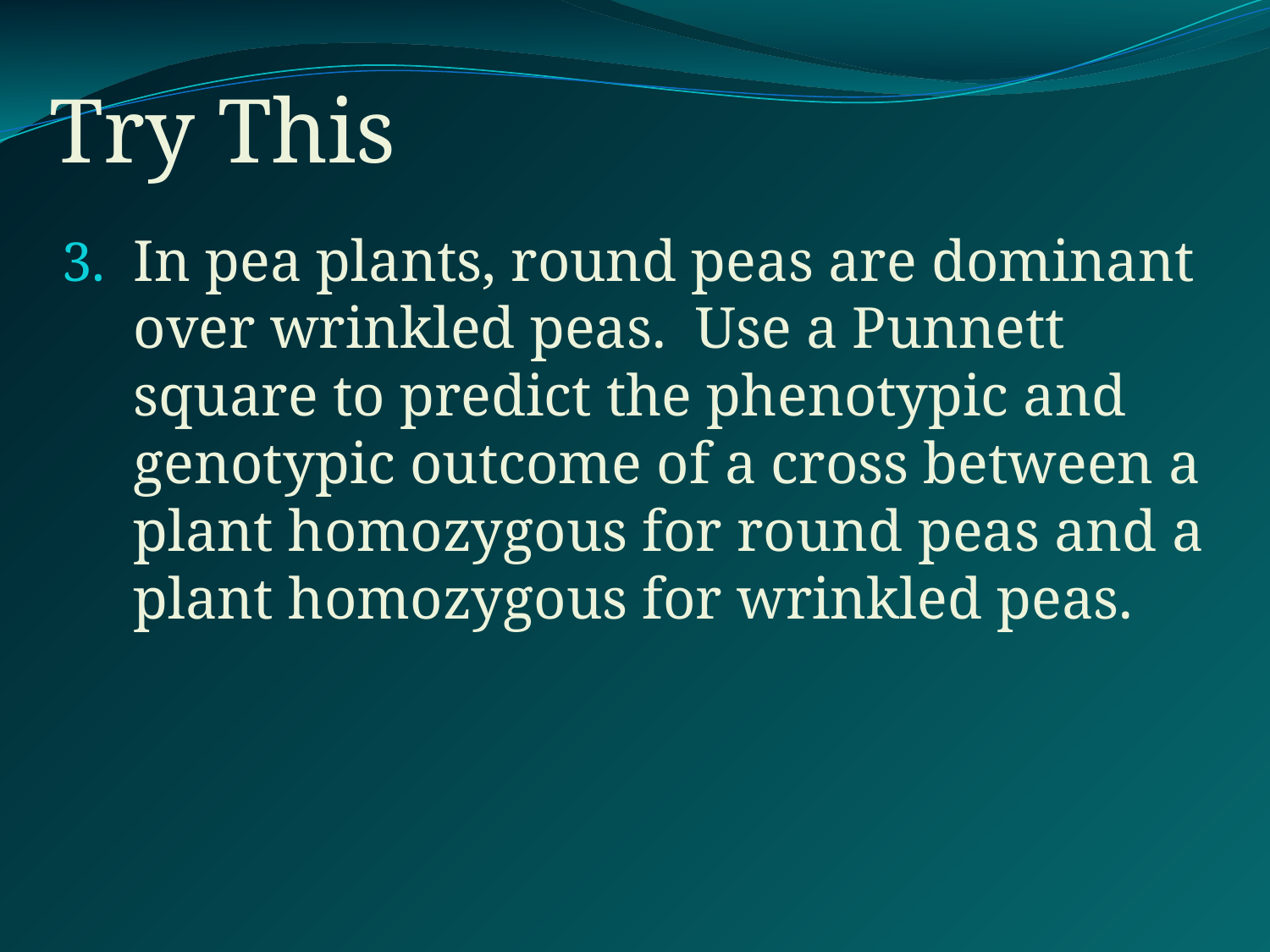

# Try This
In pea plants, round peas are dominant over wrinkled peas.  Use a Punnett square to predict the phenotypic and genotypic outcome of a cross between a plant homozygous for round peas and a plant homozygous for wrinkled peas.